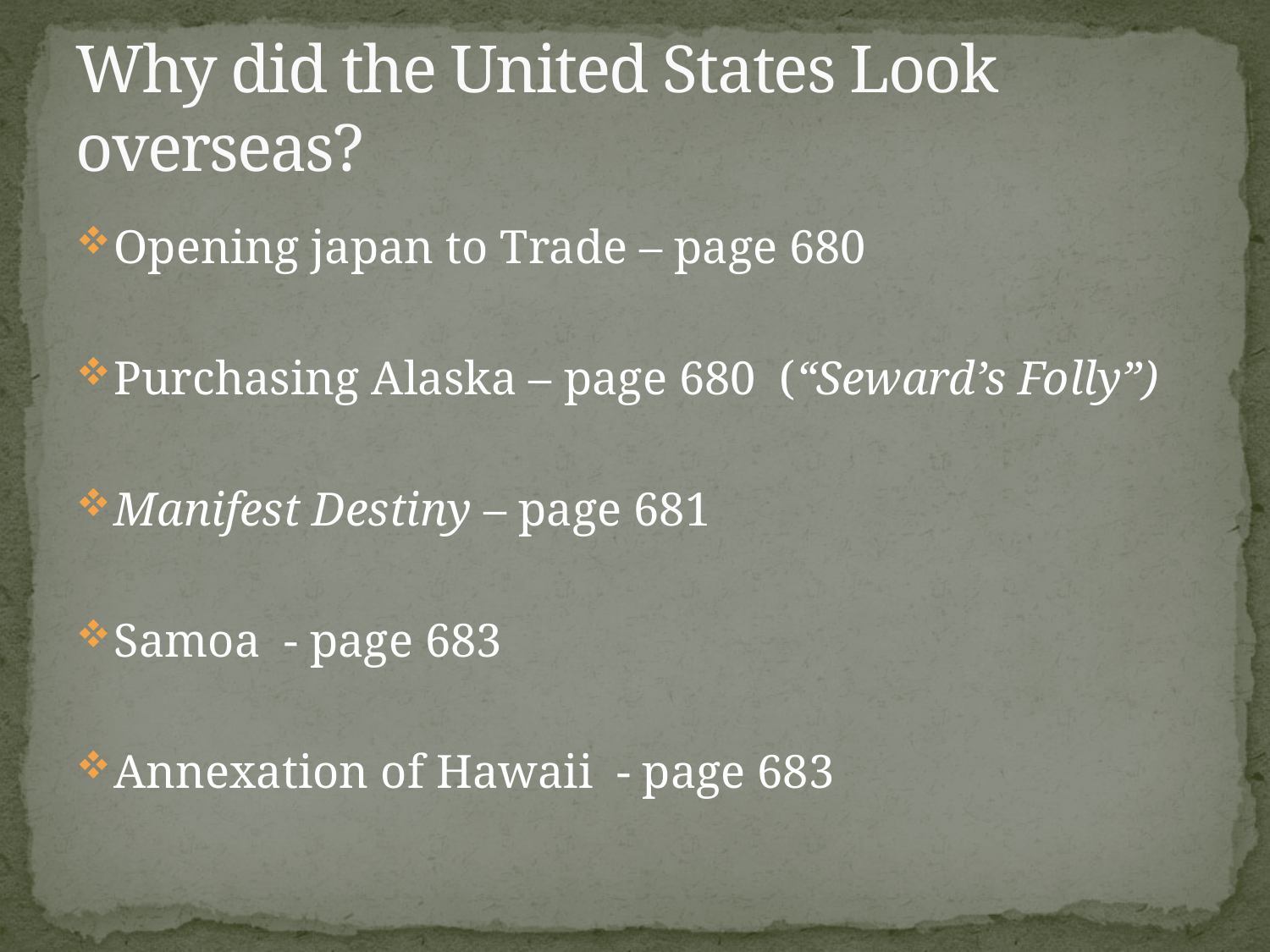

# Why did the United States Look overseas?
Opening japan to Trade – page 680

Purchasing Alaska – page 680  (“Seward’s Folly”)

Manifest Destiny – page 681

Samoa  - page 683

Annexation of Hawaii  - page 683